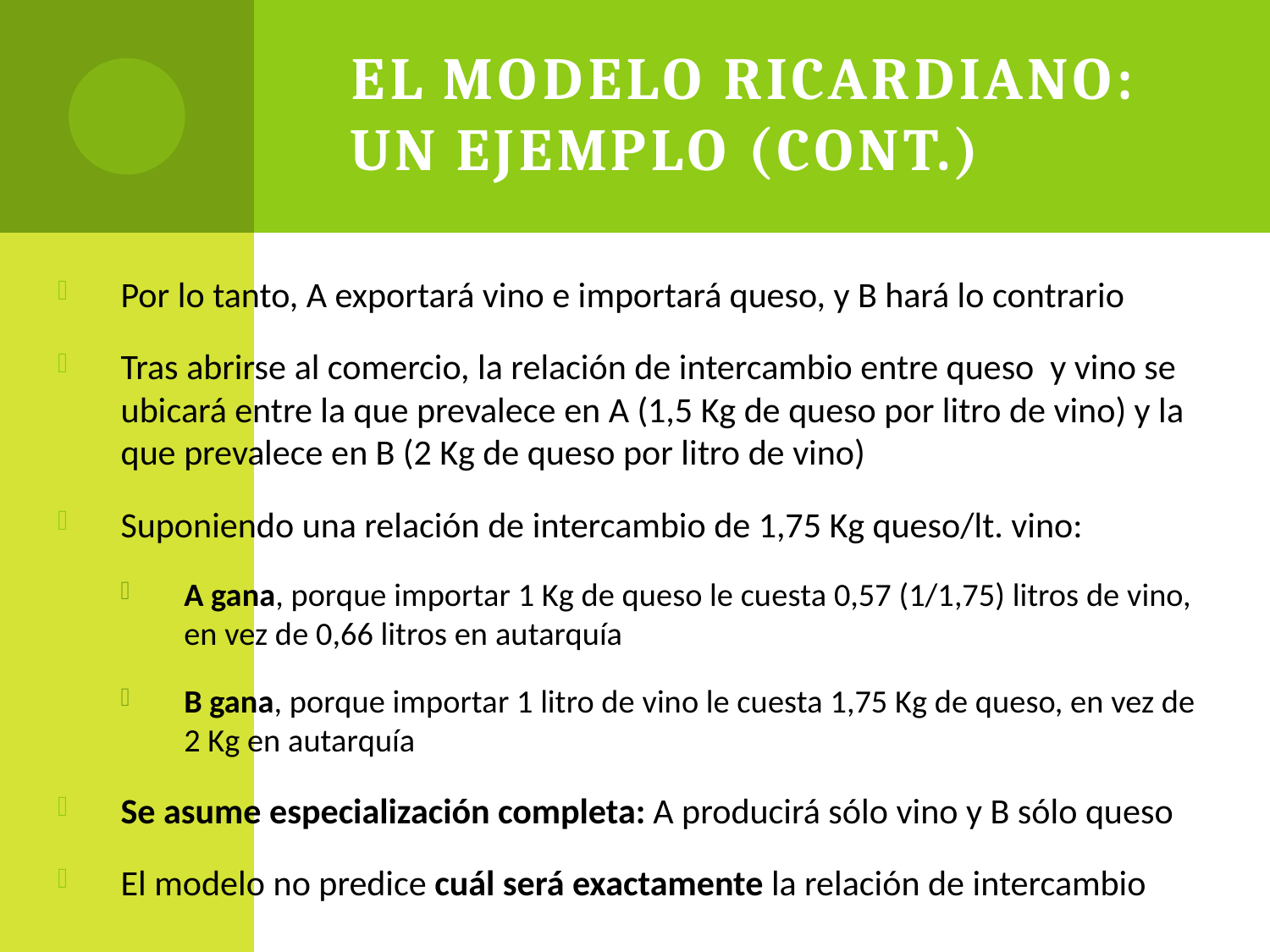

# El modelo ricardiano: Un ejemplo (Cont.)
Por lo tanto, A exportará vino e importará queso, y B hará lo contrario
Tras abrirse al comercio, la relación de intercambio entre queso  y vino se ubicará entre la que prevalece en A (1,5 Kg de queso por litro de vino) y la que prevalece en B (2 Kg de queso por litro de vino)
Suponiendo una relación de intercambio de 1,75 Kg queso/lt. vino:
A gana, porque importar 1 Kg de queso le cuesta 0,57 (1/1,75) litros de vino, en vez de 0,66 litros en autarquía
B gana, porque importar 1 litro de vino le cuesta 1,75 Kg de queso, en vez de 2 Kg en autarquía
Se asume especialización completa: A producirá sólo vino y B sólo queso
El modelo no predice cuál será exactamente la relación de intercambio